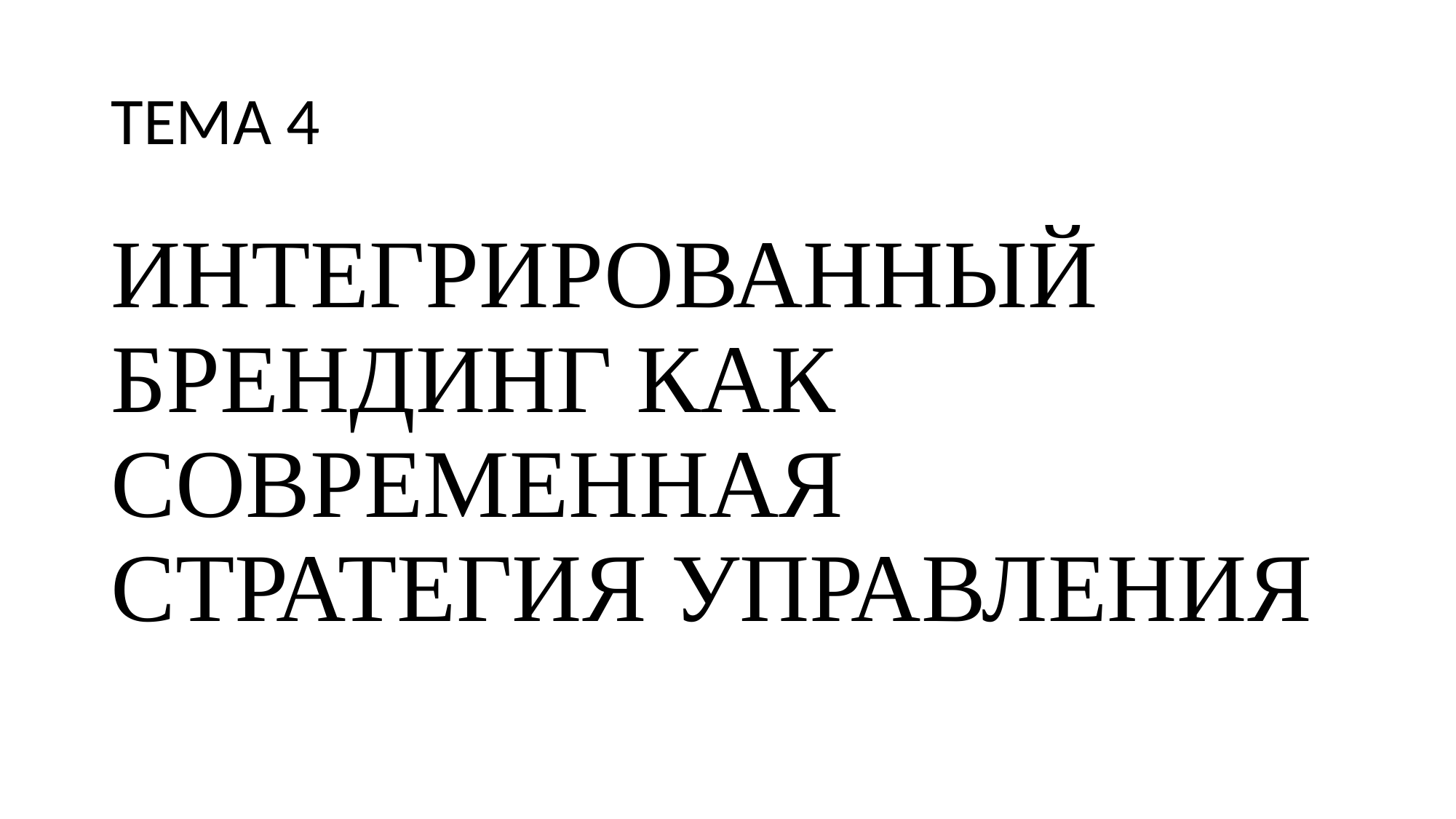

# ТЕМА 4
ИНТЕГРИРОВАННЫЙ БРЕНДИНГ КАК СОВРЕМЕННАЯ СТРАТЕГИЯ УПРАВЛЕНИЯ